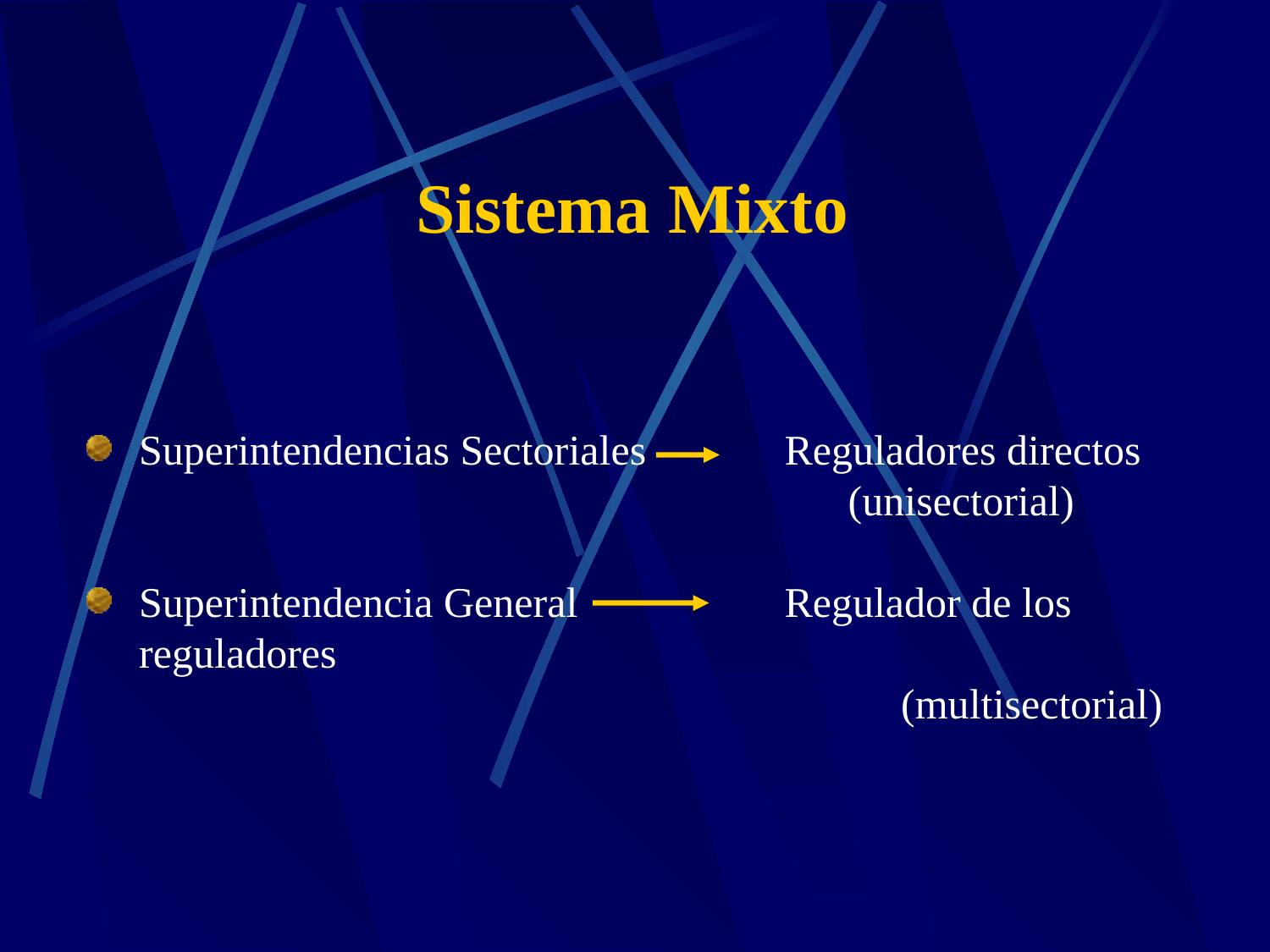

Sistema Mixto

Superintendencias Sectoriales 	 Reguladores directos
					       	       (unisectorial)

Superintendencia General		 Regulador de los reguladores
							(multisectorial)